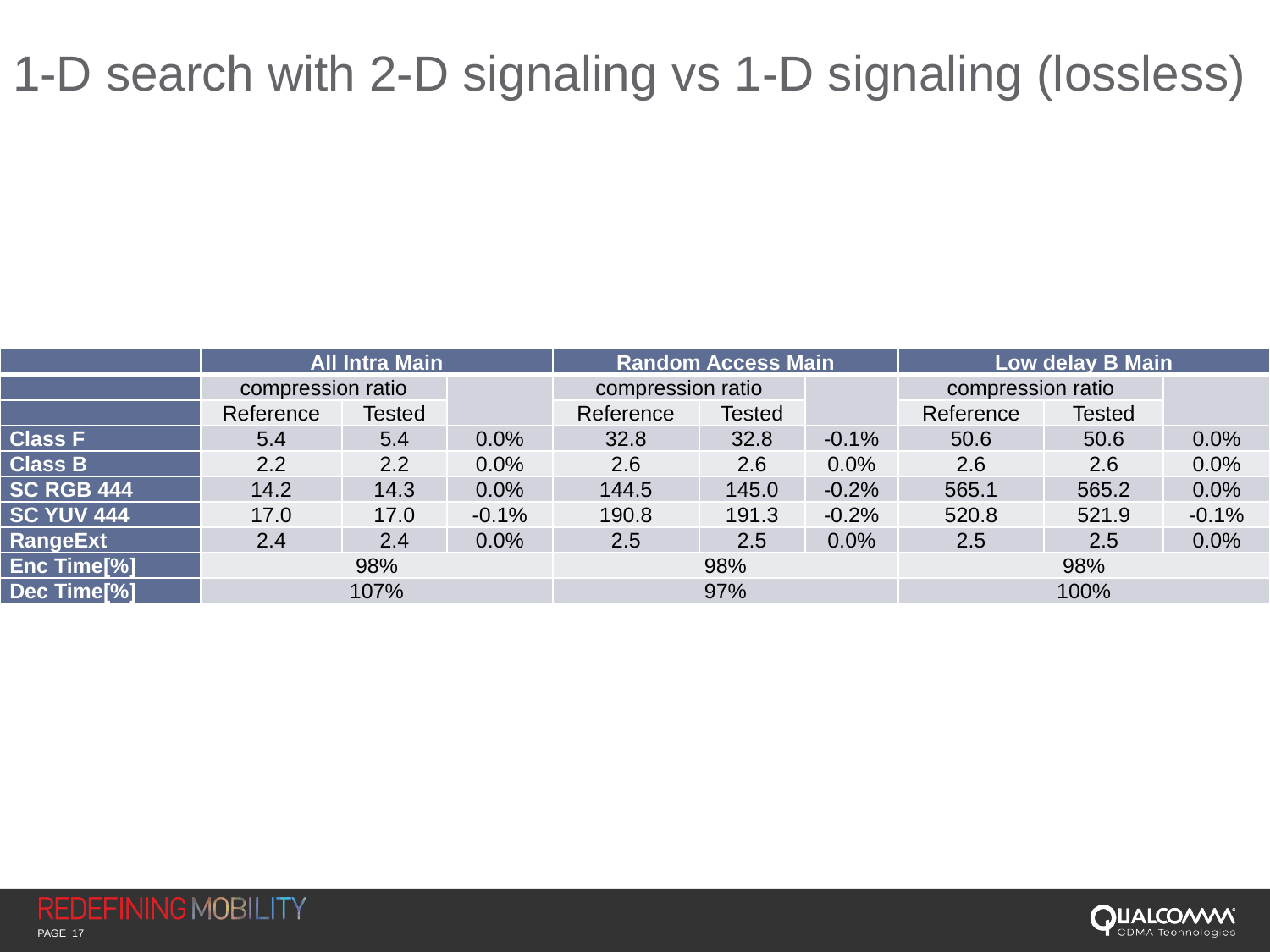

# 1-D search with 2-D signaling vs 1-D signaling (lossless)
|  | All Intra Main |  |  | Random Access Main |  |  | Low delay B Main |  |  |
| --- | --- | --- | --- | --- | --- | --- | --- | --- | --- |
|  | compression ratio |  |  | compression ratio |  |  | compression ratio |  |  |
|  | Reference | Tested |  | Reference | Tested |  | Reference | Tested |  |
| Class F | 5.4 | 5.4 | 0.0% | 32.8 | 32.8 | -0.1% | 50.6 | 50.6 | 0.0% |
| Class B | 2.2 | 2.2 | 0.0% | 2.6 | 2.6 | 0.0% | 2.6 | 2.6 | 0.0% |
| SC RGB 444 | 14.2 | 14.3 | 0.0% | 144.5 | 145.0 | -0.2% | 565.1 | 565.2 | 0.0% |
| SC YUV 444 | 17.0 | 17.0 | -0.1% | 190.8 | 191.3 | -0.2% | 520.8 | 521.9 | -0.1% |
| RangeExt | 2.4 | 2.4 | 0.0% | 2.5 | 2.5 | 0.0% | 2.5 | 2.5 | 0.0% |
| Enc Time[%] | 98% |  |  | 98% |  |  | 98% |  |  |
| Dec Time[%] | 107% |  |  | 97% |  |  | 100% |  |  |